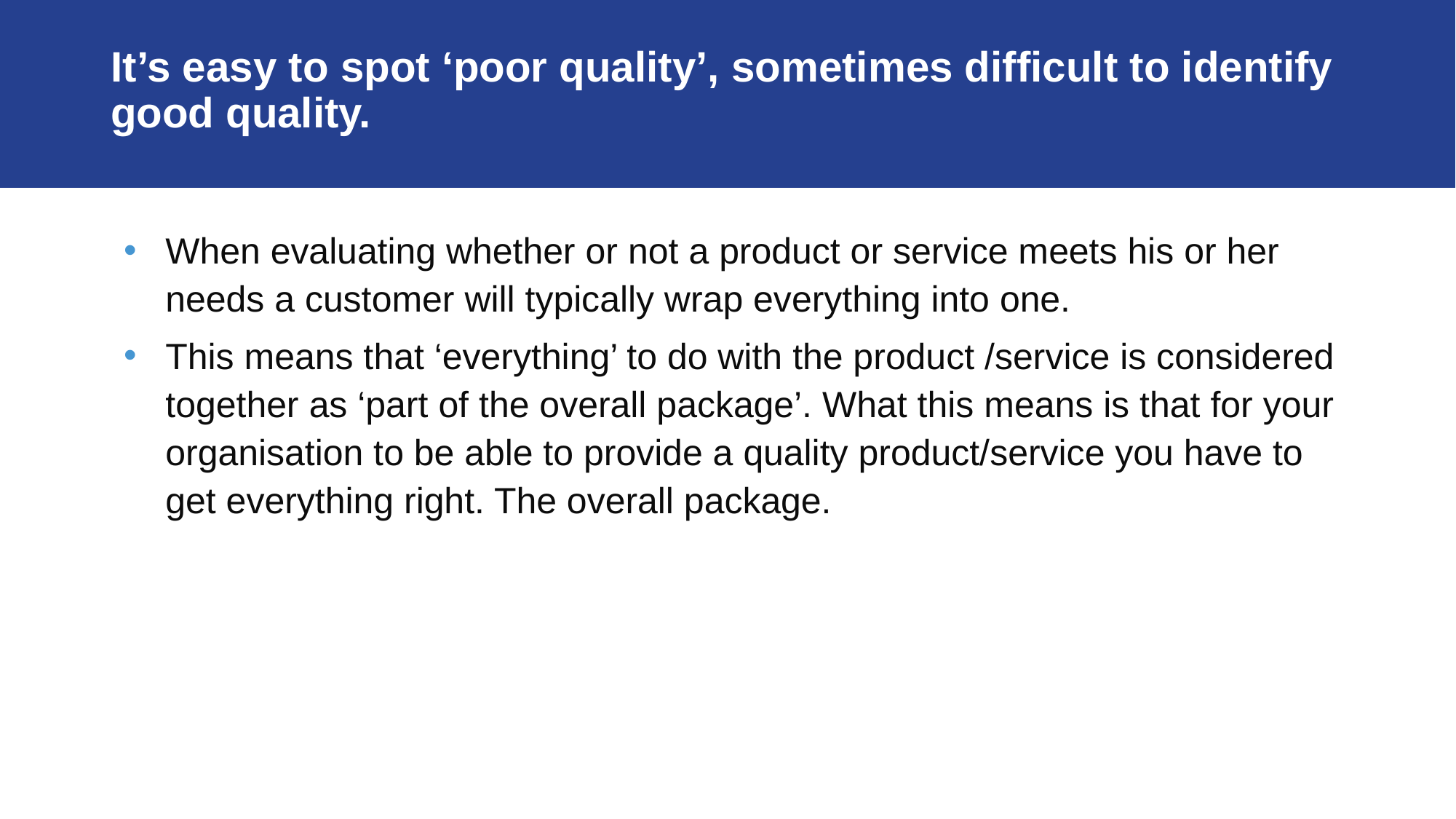

# It’s easy to spot ‘poor quality’, sometimes difficult to identify good quality.
When evaluating whether or not a product or service meets his or her needs a customer will typically wrap everything into one.
This means that ‘everything’ to do with the product /service is considered together as ‘part of the overall package’. What this means is that for your organisation to be able to provide a quality product/service you have to get everything right. The overall package.